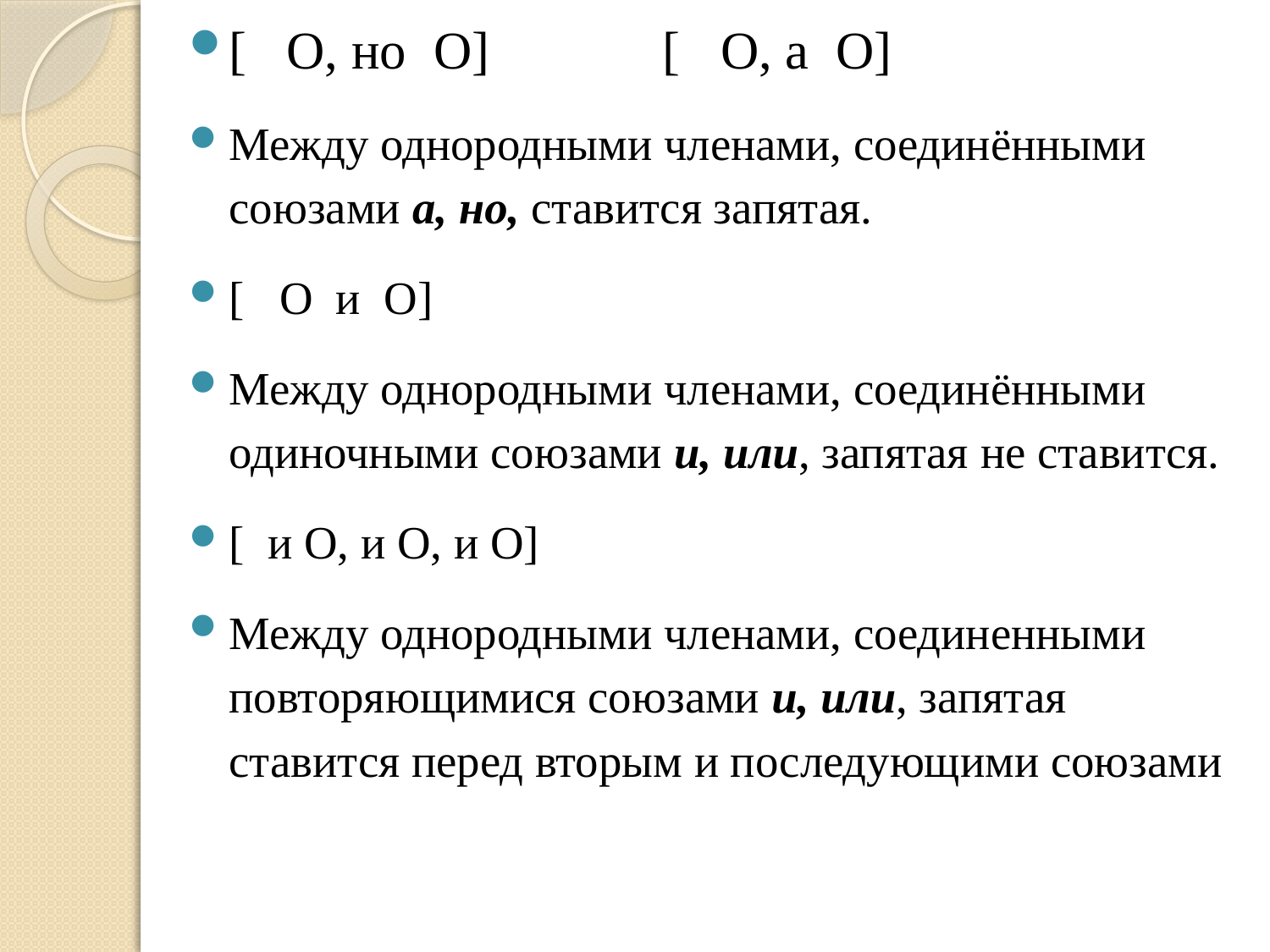

[   O, но  O]             [   O, а  O]
Между однородными членами, соединёнными союзами а, но, ставится запятая.
[   O  и  O]
Между однородными членами, соединёнными одиночными союзами и, или, запятая не ставится.
[  и O, и O, и O]
Между однородными членами, соединенными повторяющимися союзами и, или, запятая ставится перед вторым и последующими союзами

#